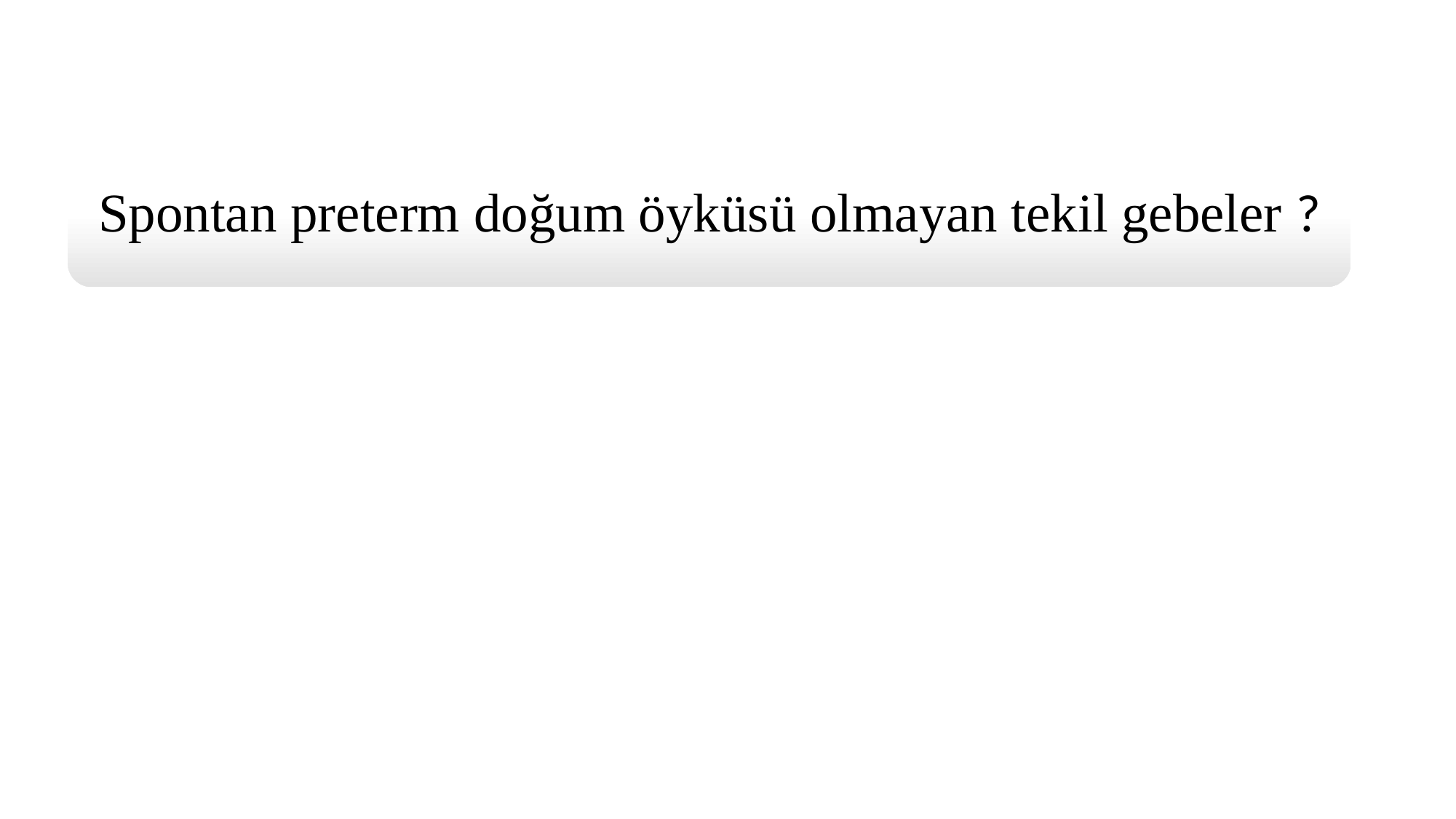

Spontan preterm doğum öyküsü olmayan tekil gebeler ?